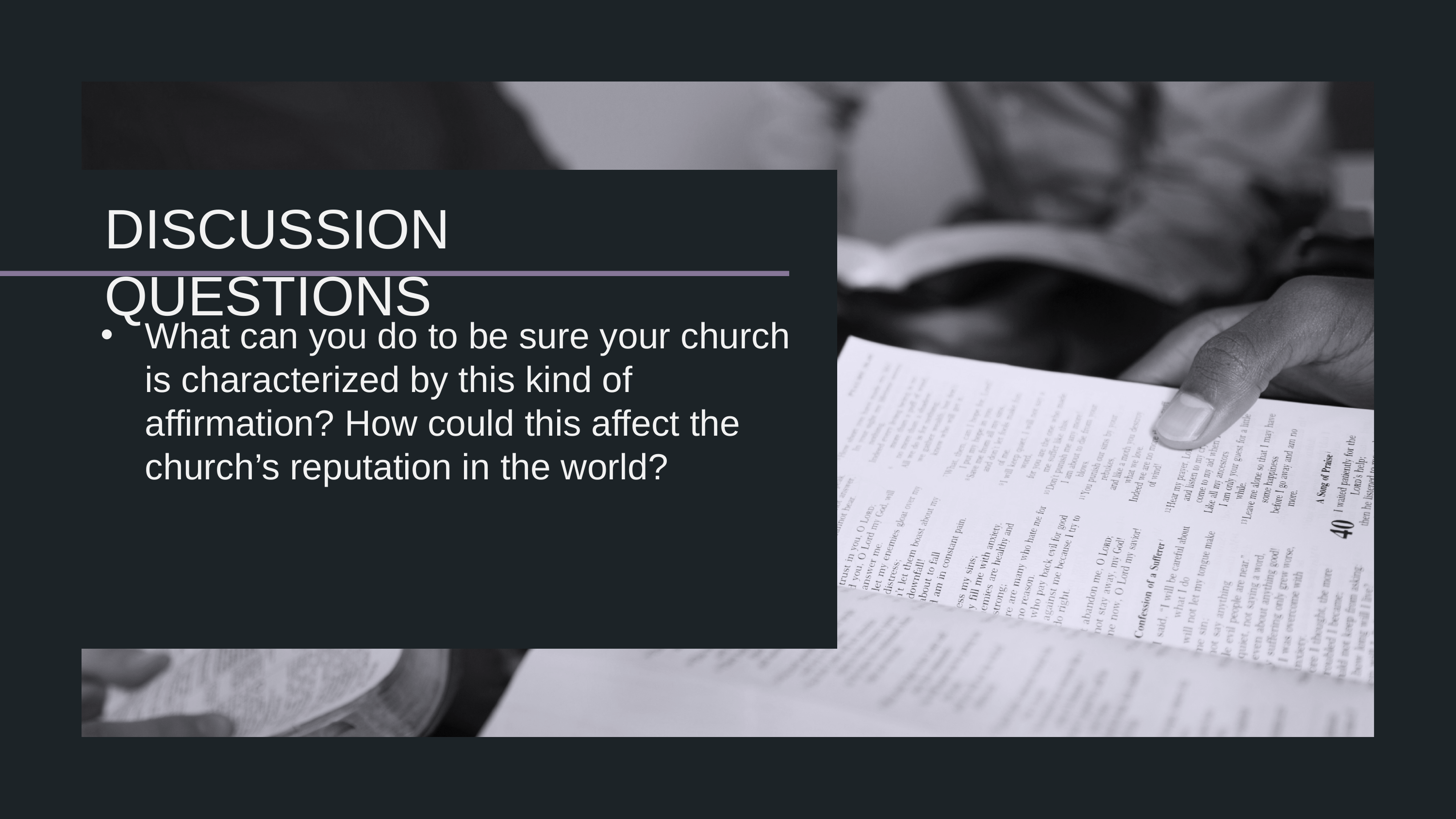

What can you do to be sure your church is characterized by this kind of affirmation? How could this affect the church’s reputation in the world?